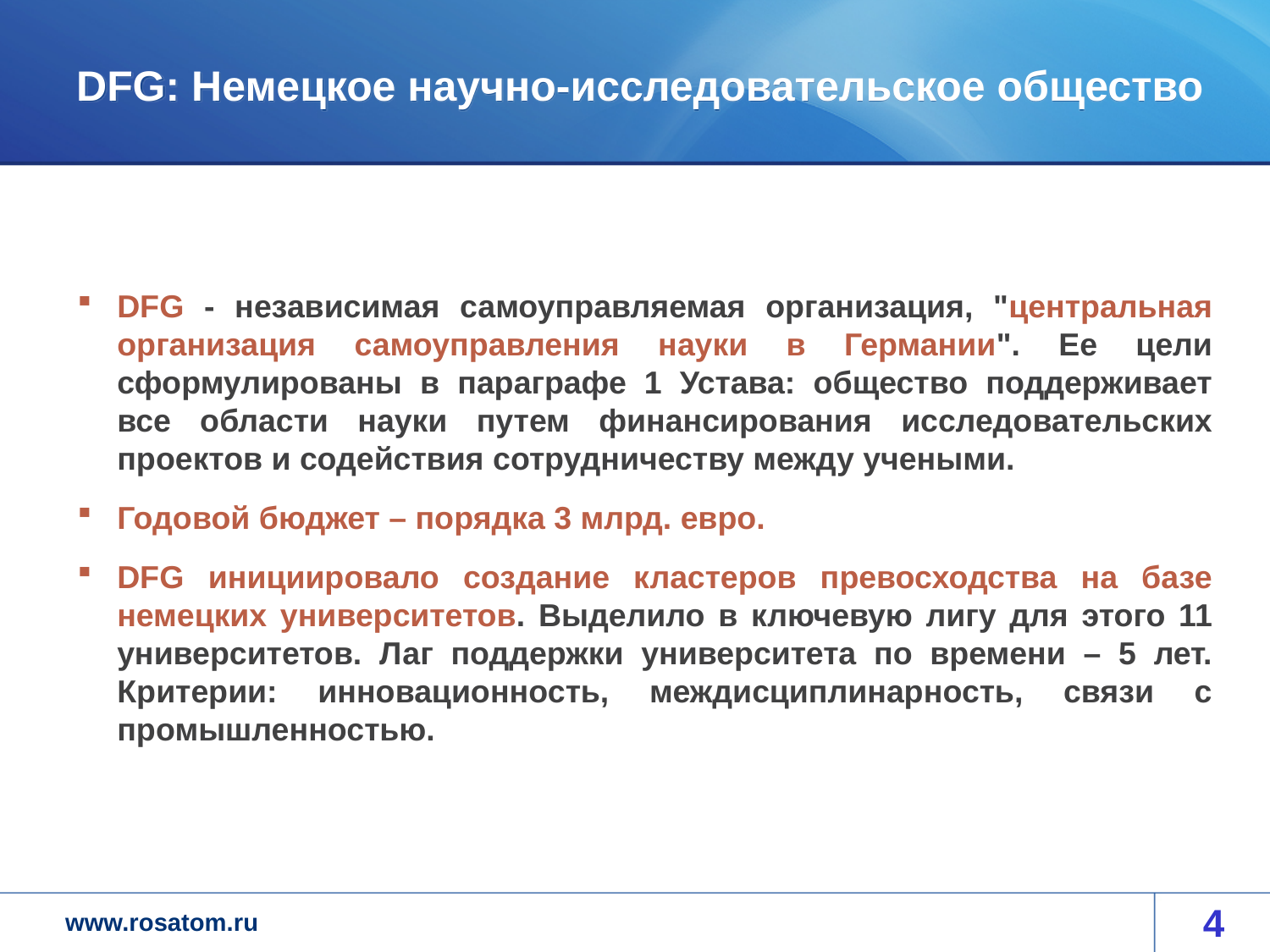

DFG: Немецкое научно-исследовательское общество
DFG - независимая самоуправляемая организация, "центральная организация самоуправления науки в Германии". Ее цели сформулированы в параграфе 1 Устава: общество поддерживает все области науки путем финансирования исследовательских проектов и содействия сотрудничеству между учеными.
Годовой бюджет – порядка 3 млрд. евро.
DFG инициировало создание кластеров превосходства на базе немецких университетов. Выделило в ключевую лигу для этого 11 университетов. Лаг поддержки университета по времени – 5 лет. Критерии: инновационность, междисциплинарность, связи с промышленностью.
4